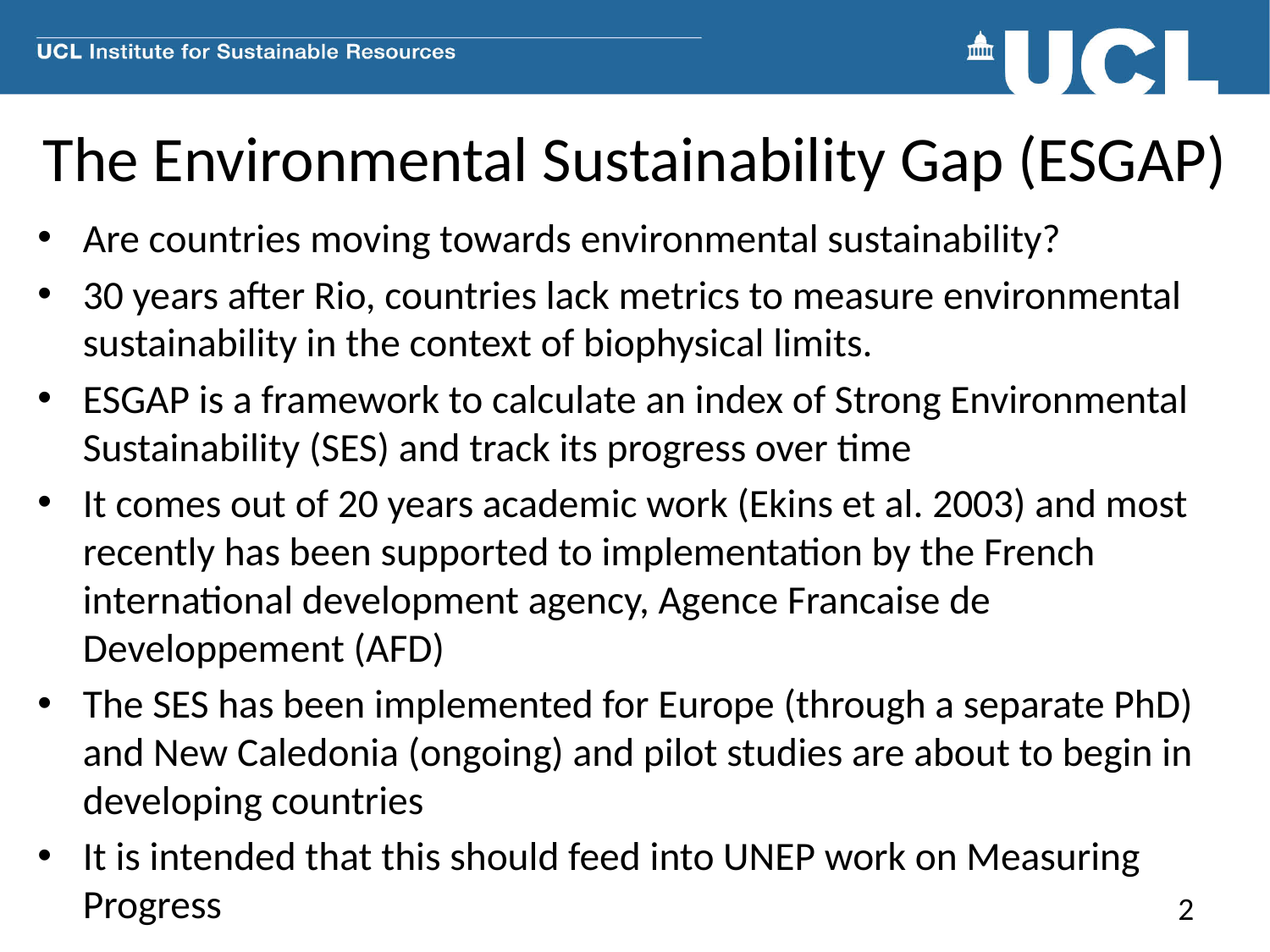

# The Environmental Sustainability Gap (ESGAP)
Are countries moving towards environmental sustainability?
30 years after Rio, countries lack metrics to measure environmental sustainability in the context of biophysical limits.
ESGAP is a framework to calculate an index of Strong Environmental Sustainability (SES) and track its progress over time
It comes out of 20 years academic work (Ekins et al. 2003) and most recently has been supported to implementation by the French international development agency, Agence Francaise de Developpement (AFD)
The SES has been implemented for Europe (through a separate PhD) and New Caledonia (ongoing) and pilot studies are about to begin in developing countries
It is intended that this should feed into UNEP work on Measuring Progress

2